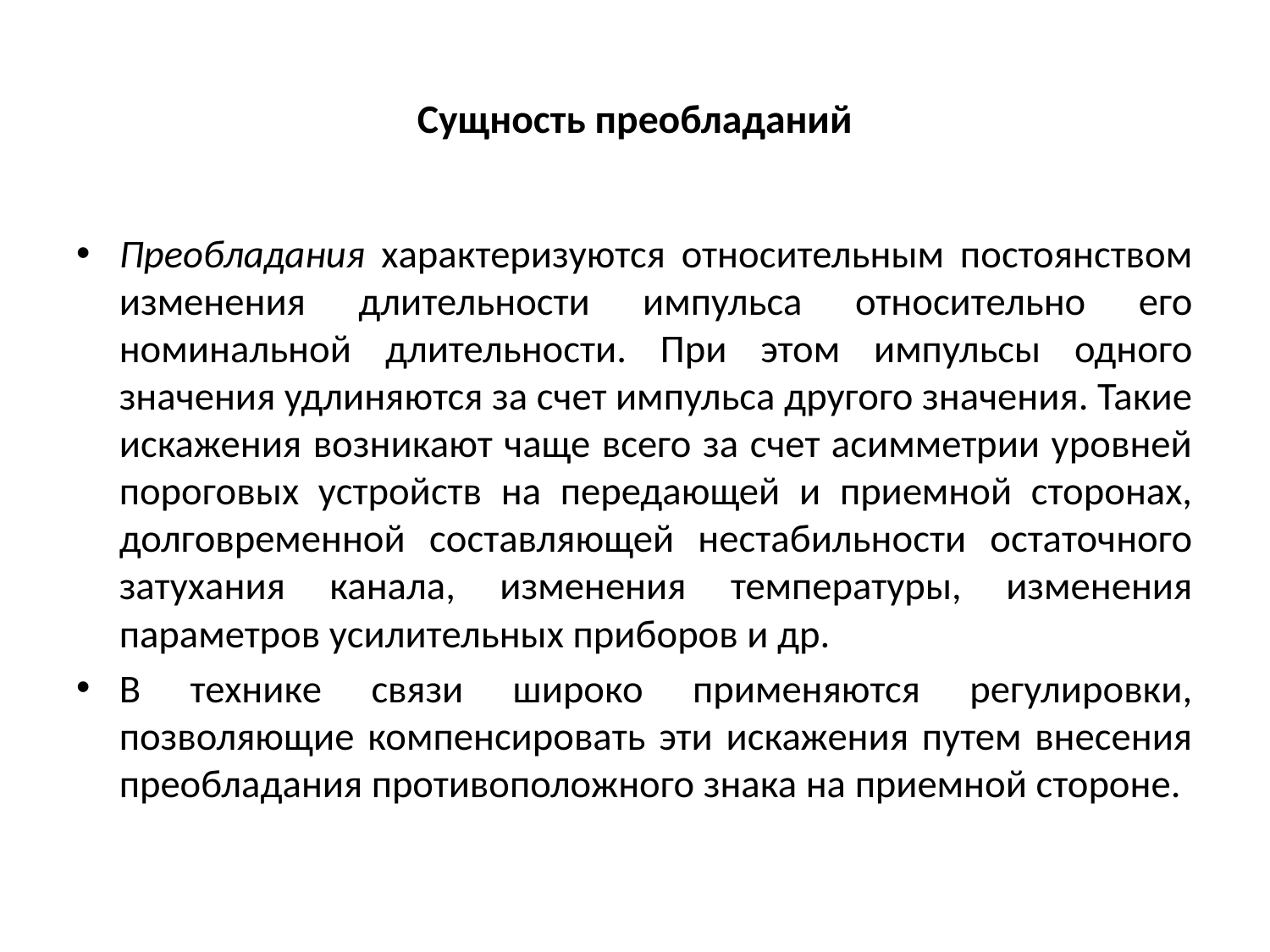

# Сущность преобладаний
Преобладания характеризуются относительным постоянством изменения длительности импульса относительно его номинальной длительности. При этом импульсы одного значения удлиняются за счет импульса другого значения. Такие искажения возникают чаще всего за счет асимметрии уровней пороговых устройств на передающей и приемной сторонах, долговременной составляющей нестабильности остаточного затухания канала, изменения температуры, изменения параметров усилительных приборов и др.
В технике связи широко применяются регулировки, позволяющие компенсировать эти искажения путем внесения преобладания противоположного знака на приемной стороне.